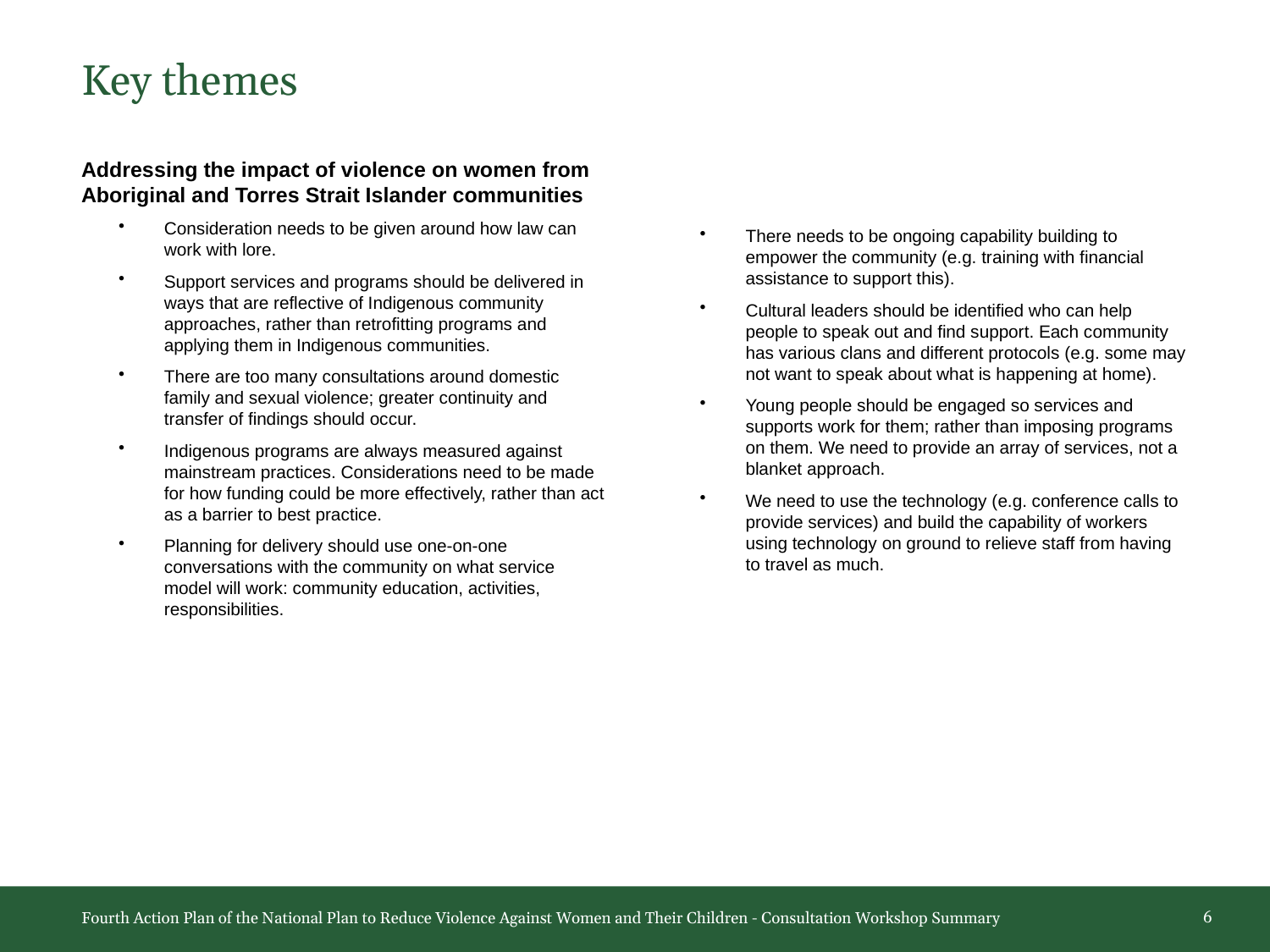

# Key themes
Addressing the impact of violence on women from Aboriginal and Torres Strait Islander communities
Consideration needs to be given around how law can work with lore.
Support services and programs should be delivered in ways that are reflective of Indigenous community approaches, rather than retrofitting programs and applying them in Indigenous communities.
There are too many consultations around domestic family and sexual violence; greater continuity and transfer of findings should occur.
Indigenous programs are always measured against mainstream practices. Considerations need to be made for how funding could be more effectively, rather than act as a barrier to best practice.
Planning for delivery should use one-on-one conversations with the community on what service model will work: community education, activities, responsibilities.
There needs to be ongoing capability building to empower the community (e.g. training with financial assistance to support this).
Cultural leaders should be identified who can help people to speak out and find support. Each community has various clans and different protocols (e.g. some may not want to speak about what is happening at home).
Young people should be engaged so services and supports work for them; rather than imposing programs on them. We need to provide an array of services, not a blanket approach.
We need to use the technology (e.g. conference calls to provide services) and build the capability of workers using technology on ground to relieve staff from having to travel as much.
Fourth Action Plan of the National Plan to Reduce Violence Against Women and Their Children - Consultation Workshop Summary
6